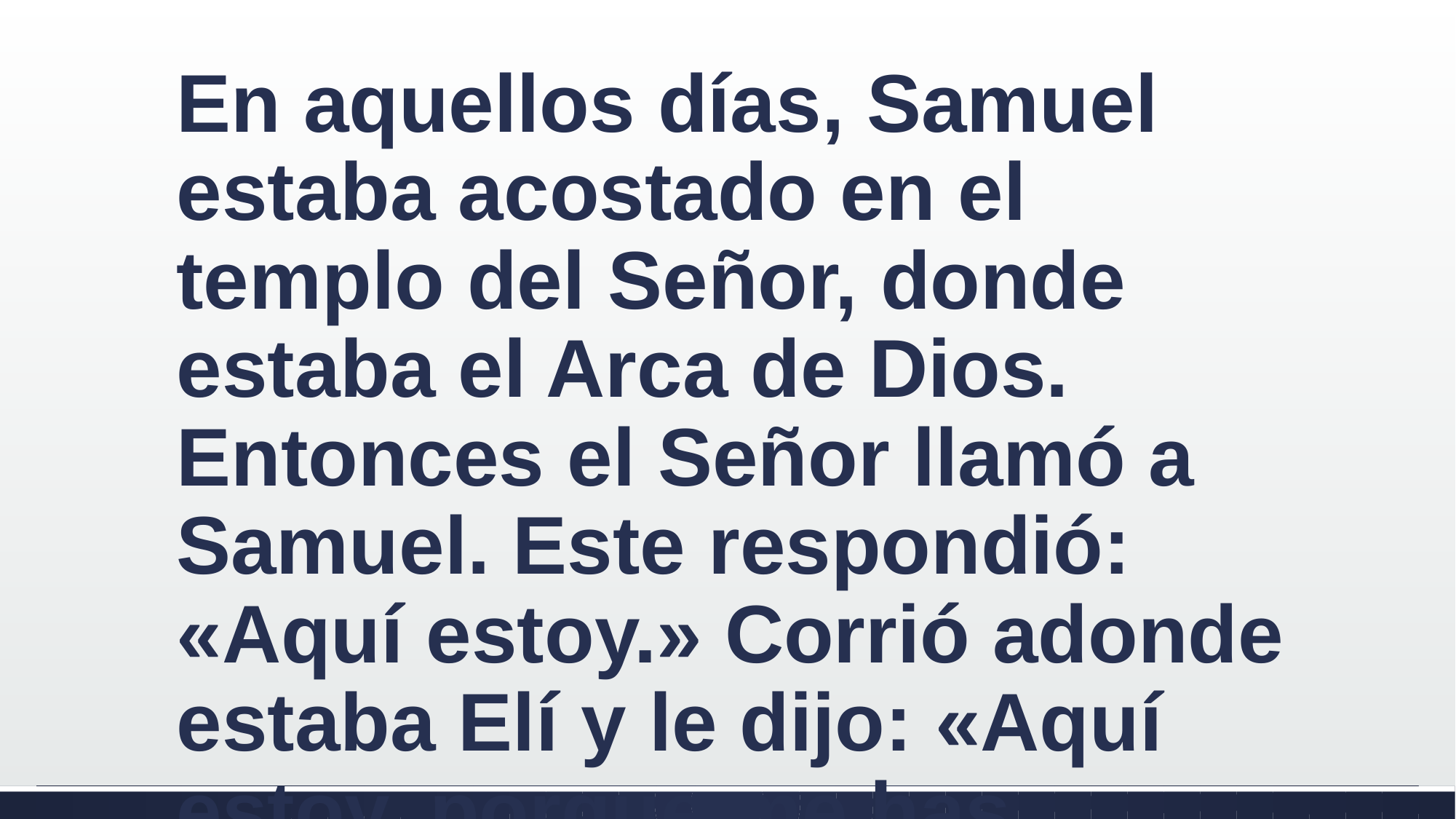

#
En aquellos días, Samuel estaba acostado en el templo del Señor, donde estaba el Arca de Dios. Entonces el Señor llamó a Samuel. Este respondió: «Aquí estoy.» Corrió adonde estaba Elí y le dijo: «Aquí estoy, porque me has llamado».